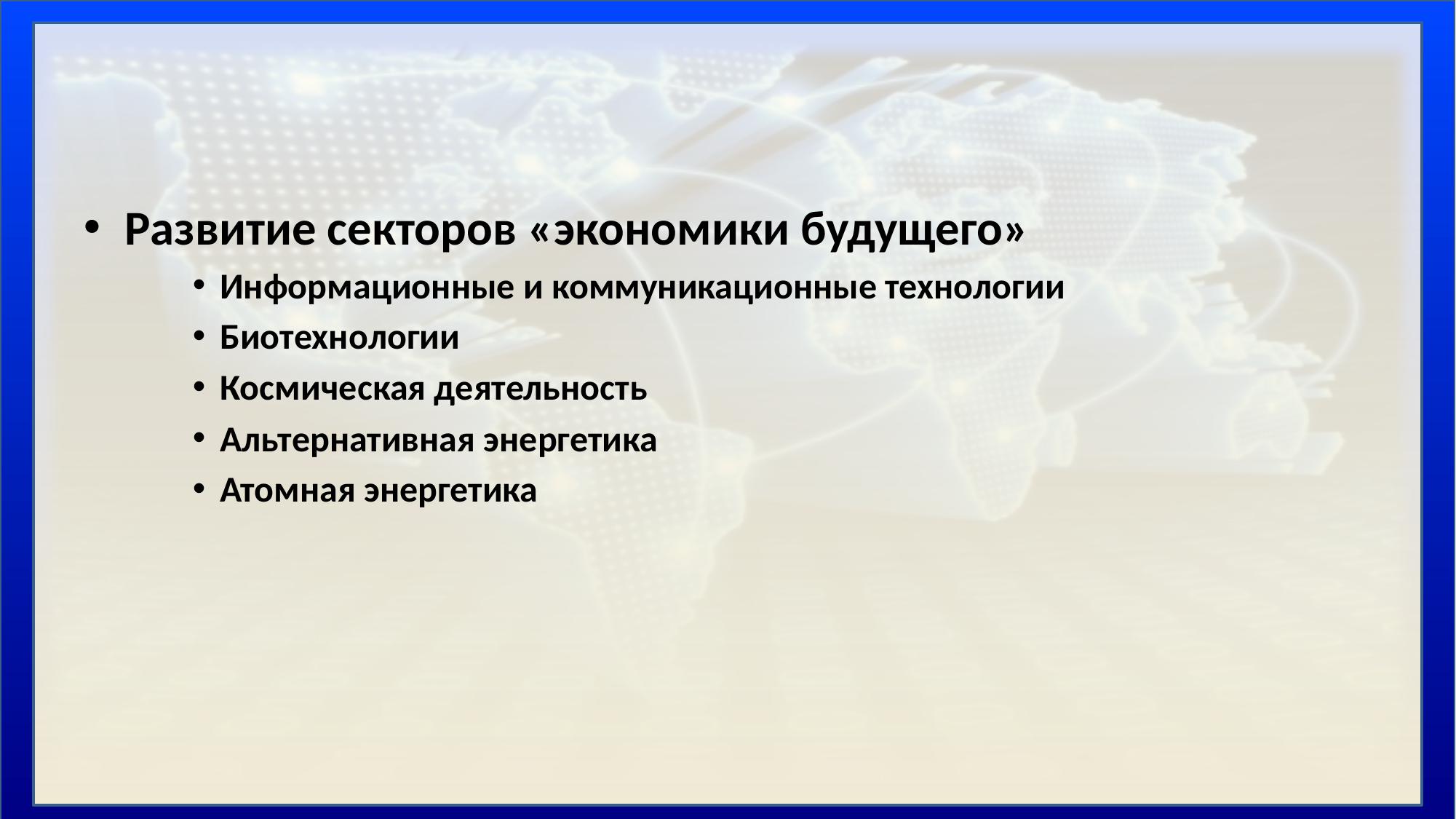

Развитие секторов «экономики будущего»
Информационные и коммуникационные технологии
Биотехнологии
Космическая деятельность
Альтернативная энергетика
Атомная энергетика